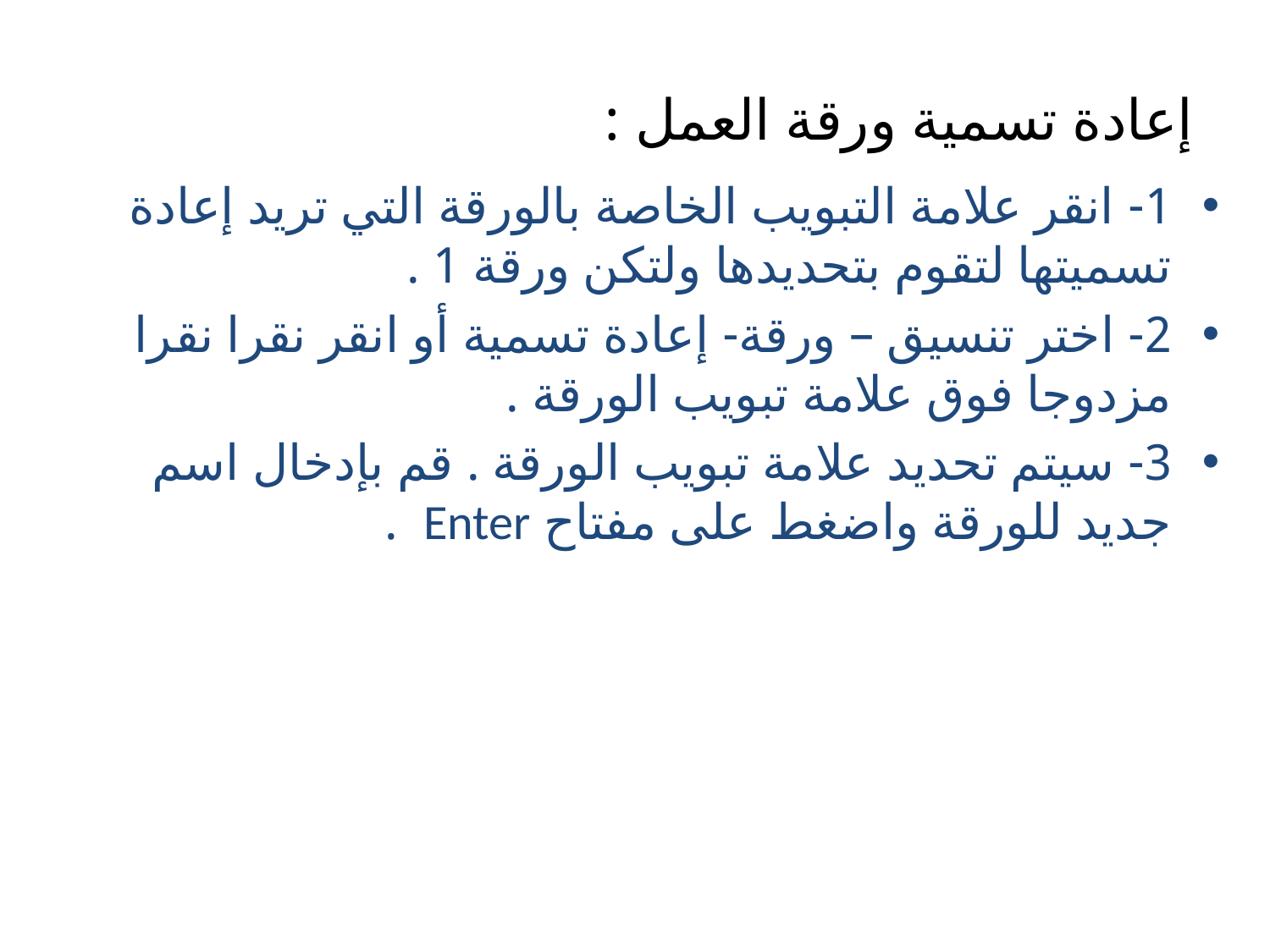

# إعادة تسمية ورقة العمل :
1- انقر علامة التبويب الخاصة بالورقة التي تريد إعادة تسميتها لتقوم بتحديدها ولتكن ورقة 1 .
2- اختر تنسيق – ورقة- إعادة تسمية أو انقر نقرا نقرا مزدوجا فوق علامة تبويب الورقة .
3- سيتم تحديد علامة تبويب الورقة . قم بإدخال اسم جديد للورقة واضغط على مفتاح Enter  .